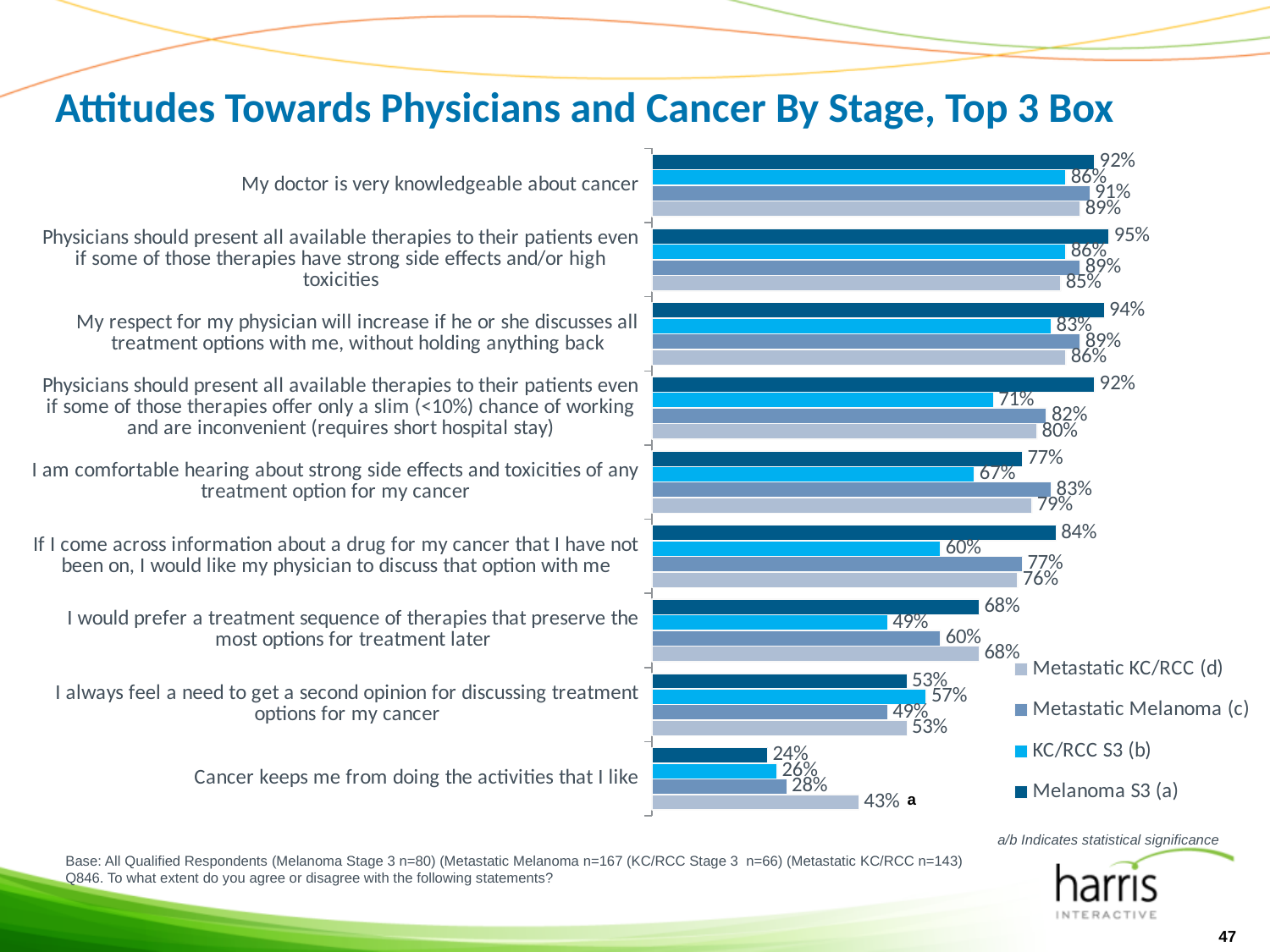

# Attitudes Towards Physicians and Cancer By Stage, Top 3 Box

### Chart

| Category | Melanoma S3 (a) | KC/RCC S3 (b)  | Metastatic Melanoma (c)  | Metastatic KC/RCC (d) |
|---|---|---|---|---|
| My doctor is very knowledgeable about cancer | 0.92 | 0.8600000000000007 | 0.91 | 0.89 |
| Physicians should present all available therapies to their patients even if some of those therapies have strong side effects and/or high toxicities | 0.9500000000000006 | 0.8600000000000007 | 0.89 | 0.8500000000000006 |
| My respect for my physician will increase if he or she discusses all treatment options with me, without holding anything back | 0.9400000000000006 | 0.8300000000000006 | 0.89 | 0.8600000000000007 |
| Physicians should present all available therapies to their patients even if some of those therapies offer only a slim (<10%) chance of working and are inconvenient (requires short hospital stay) | 0.92 | 0.7100000000000006 | 0.8200000000000006 | 0.8 |
| I am comfortable hearing about strong side effects and toxicities of any treatment option for my cancer | 0.7700000000000009 | 0.670000000000001 | 0.8300000000000006 | 0.79 |
| If I come across information about a drug for my cancer that I have not been on, I would like my physician to discuss that option with me | 0.8400000000000006 | 0.6000000000000006 | 0.7700000000000009 | 0.7600000000000009 |
| I would prefer a treatment sequence of therapies that preserve the most options for treatment later | 0.68 | 0.4900000000000003 | 0.6000000000000006 | 0.68 |
| I always feel a need to get a second opinion for discussing treatment options for my cancer | 0.53 | 0.57 | 0.4900000000000003 | 0.53 |
| Cancer keeps me from doing the activities that I like | 0.24000000000000019 | 0.26 | 0.2800000000000001 | 0.4300000000000004 |
a
a/b Indicates statistical significance
Base: All Qualified Respondents (Melanoma Stage 3 n=80) (Metastatic Melanoma n=167 (KC/RCC Stage 3  n=66) (Metastatic KC/RCC n=143)
Q846. To what extent do you agree or disagree with the following statements?
47